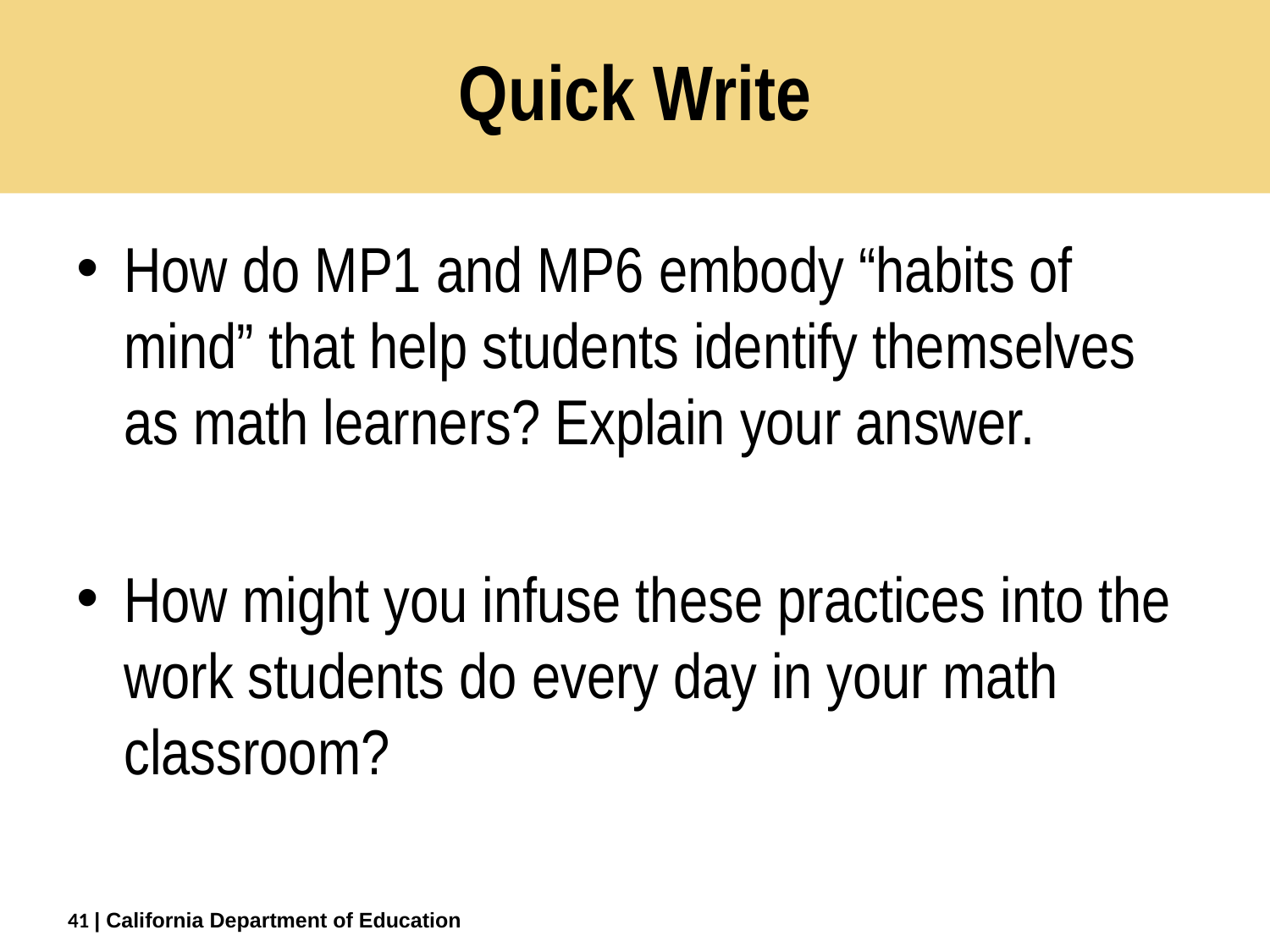

# Quick Write
How do MP1 and MP6 embody “habits of mind” that help students identify themselves as math learners? Explain your answer.

How might you infuse these practices into the work students do every day in your math classroom?

41
| California Department of Education